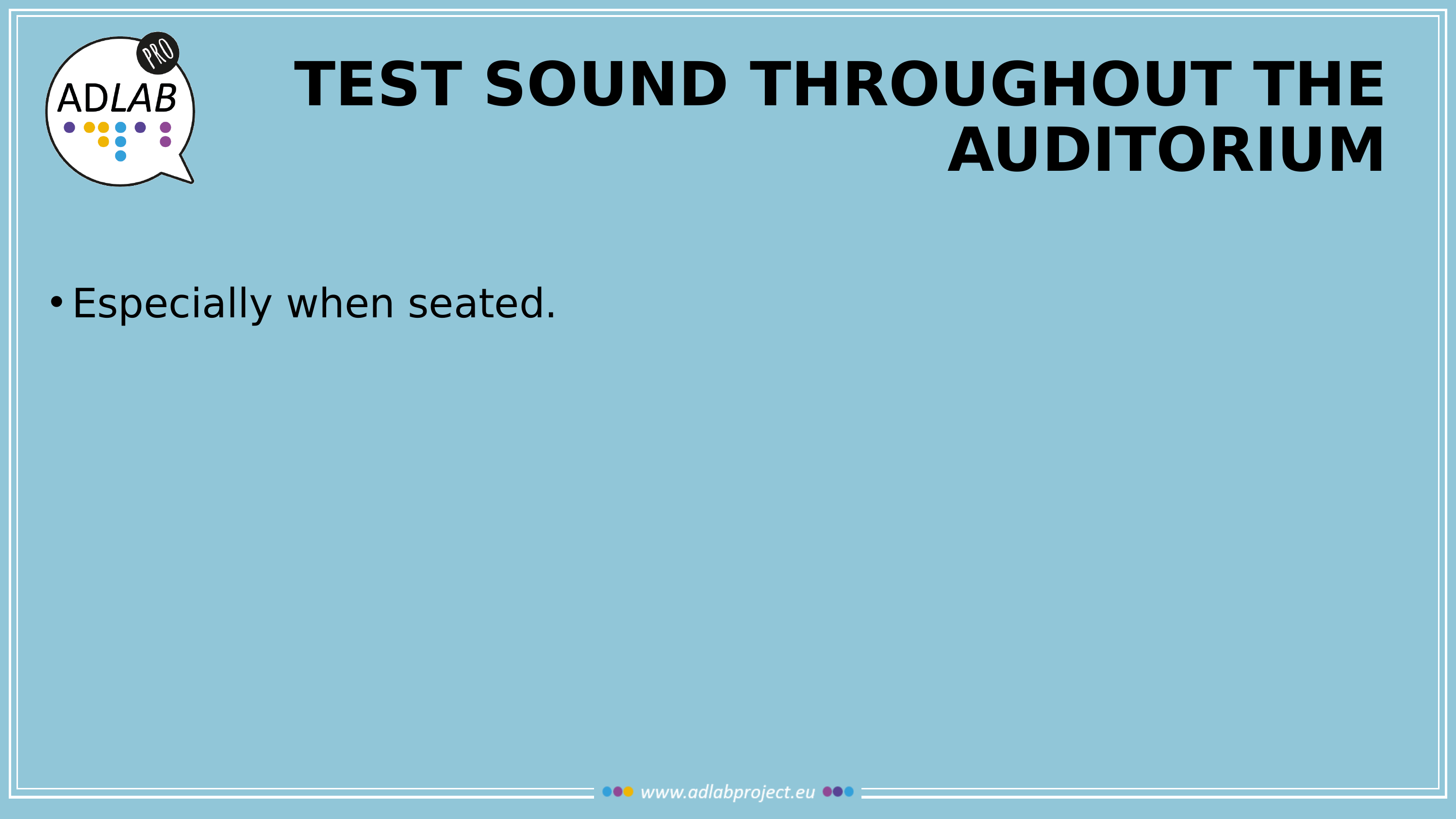

# Test sound throughout the auditorium
Especially when seated.